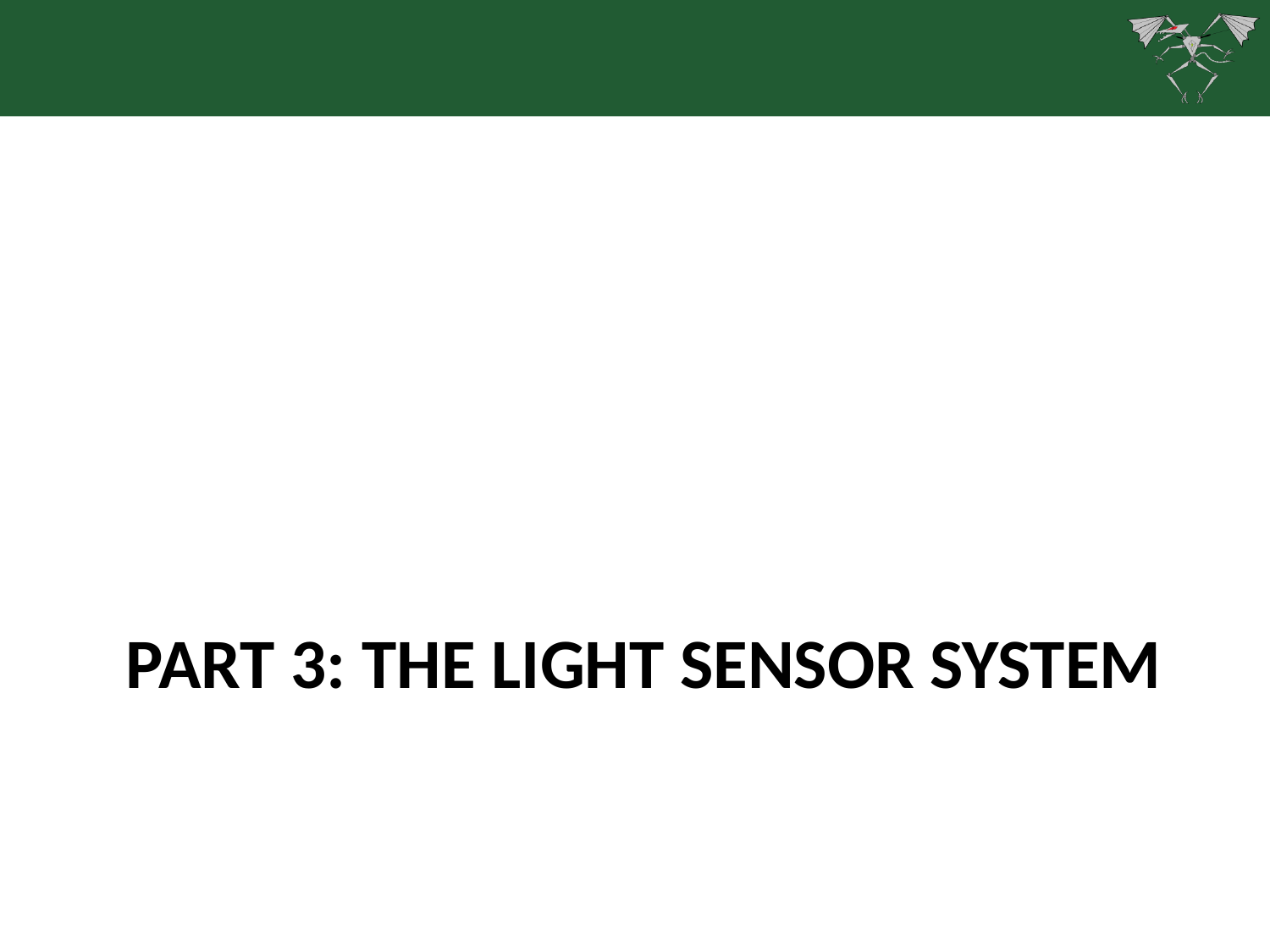

# Part 3: the light sensor system